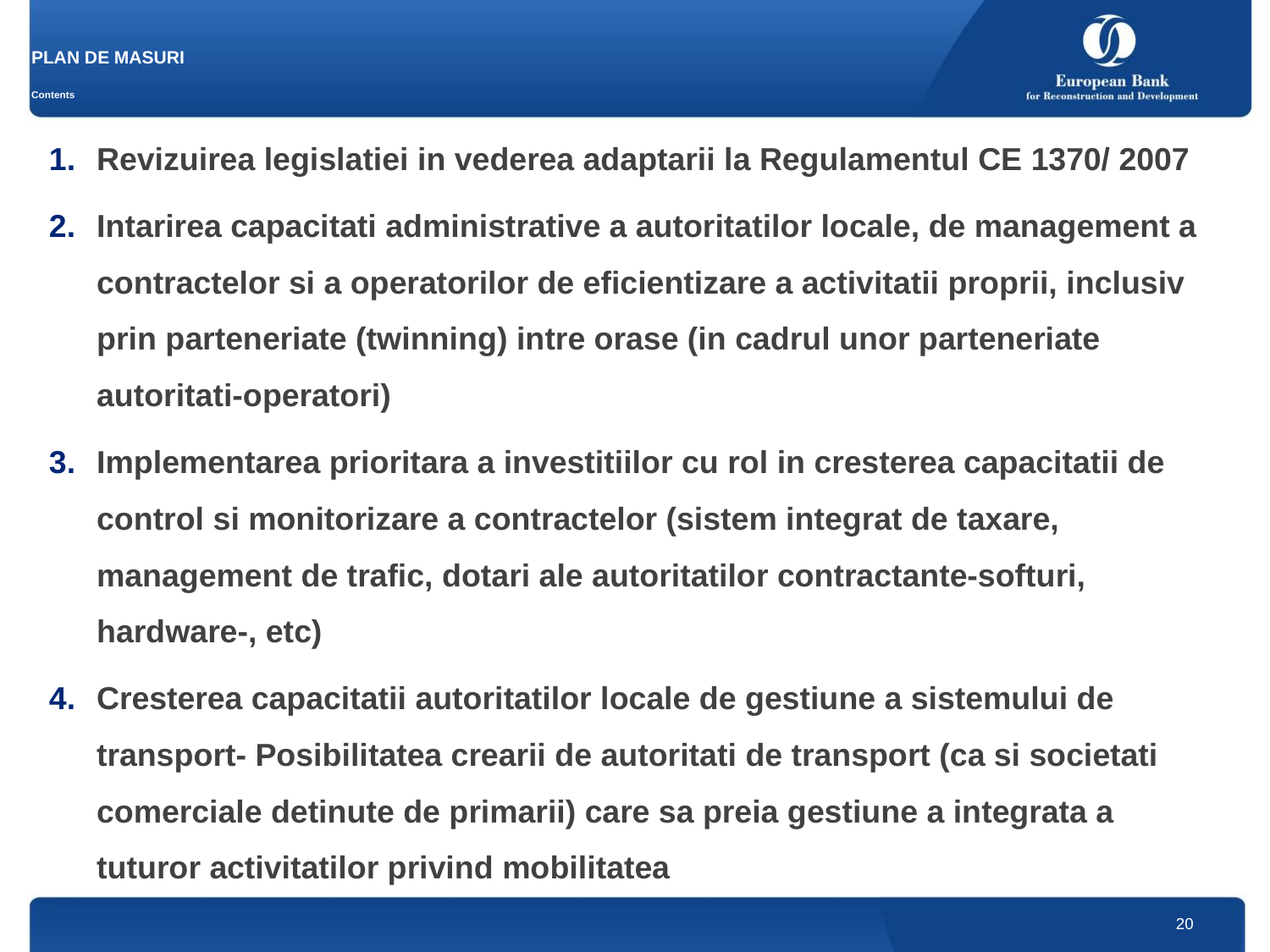

# PLAN DE MASURI Contents
Revizuirea legislatiei in vederea adaptarii la Regulamentul CE 1370/ 2007
Intarirea capacitati administrative a autoritatilor locale, de management a contractelor si a operatorilor de eficientizare a activitatii proprii, inclusiv prin parteneriate (twinning) intre orase (in cadrul unor parteneriate autoritati-operatori)
Implementarea prioritara a investitiilor cu rol in cresterea capacitatii de control si monitorizare a contractelor (sistem integrat de taxare, management de trafic, dotari ale autoritatilor contractante-softuri, hardware-, etc)
Cresterea capacitatii autoritatilor locale de gestiune a sistemului de transport- Posibilitatea crearii de autoritati de transport (ca si societati comerciale detinute de primarii) care sa preia gestiune a integrata a tuturor activitatilor privind mobilitatea

20